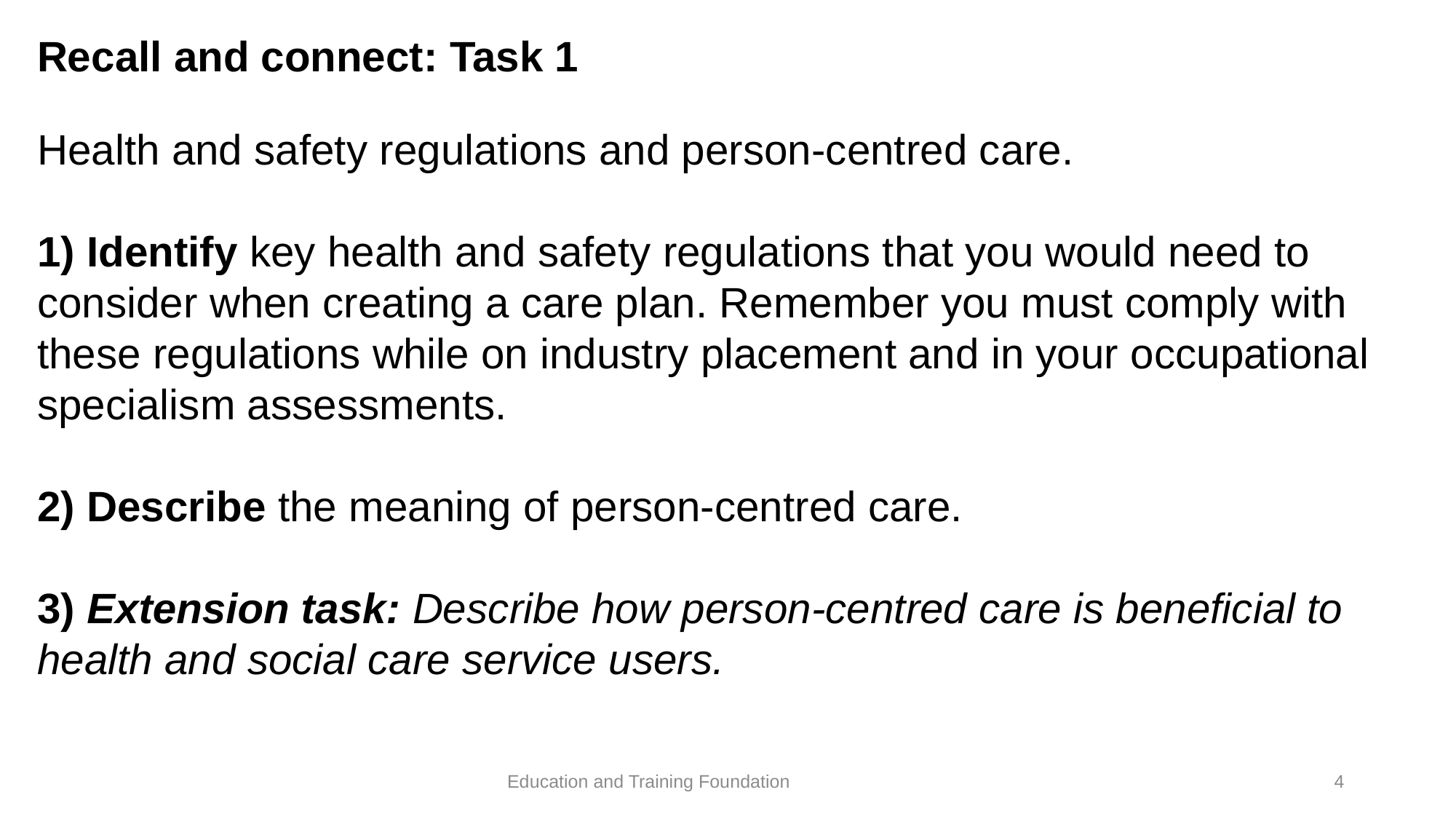

# Recall and connect: Task 1
Health and safety regulations and person-centred care.

1) Identify key health and safety regulations that you would need to consider when creating a care plan. Remember you must comply with these regulations while on industry placement and in your occupational specialism assessments.

2) Describe the meaning of person-centred care.

3) Extension task: Describe how person-centred care is beneficial to health and social care service users.

4
Education and Training Foundation